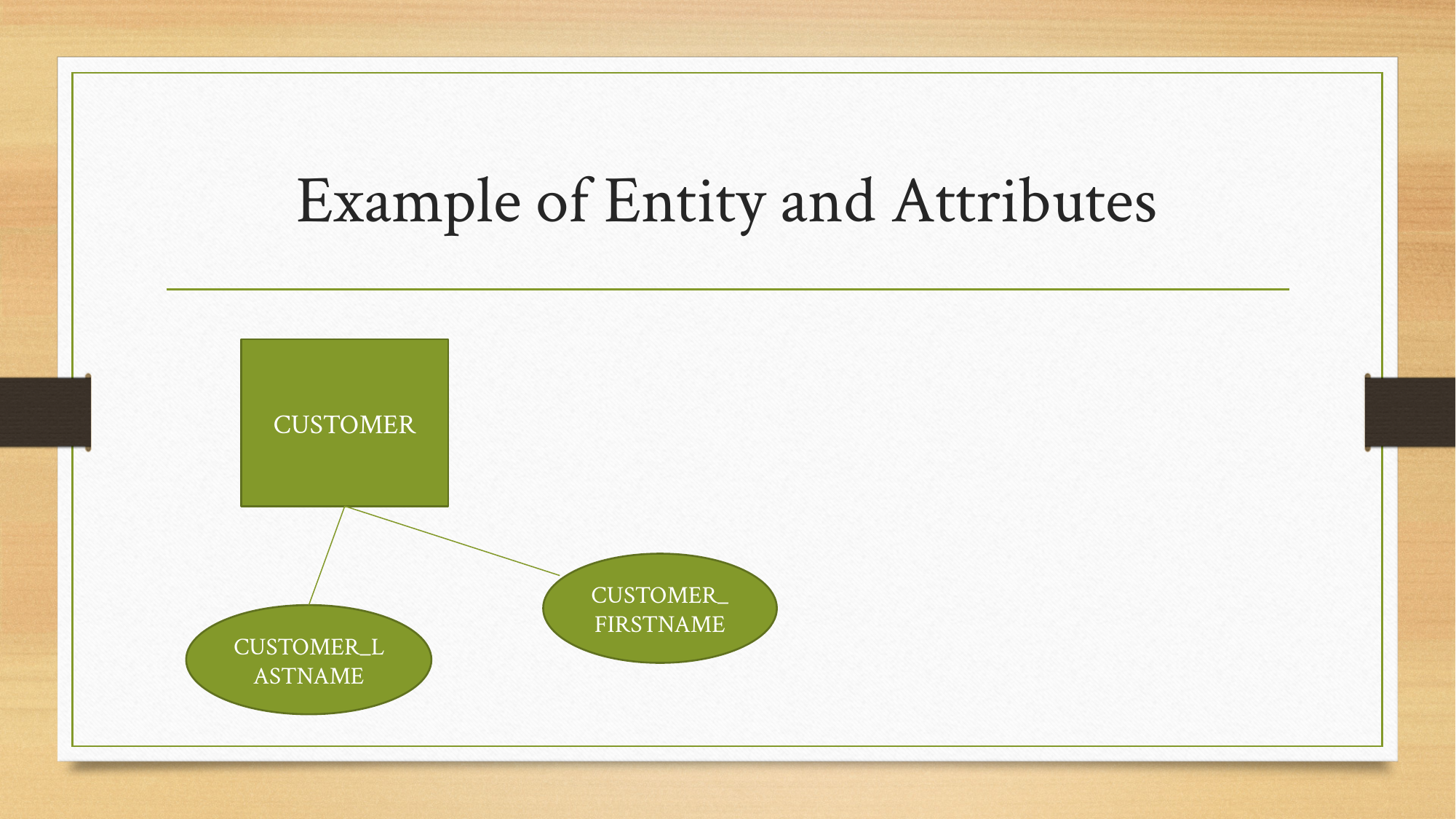

# Example of Entity and Attributes

CUSTOMER
CUSTOMER_FIRSTNAME
CUSTOMER_LASTNAME